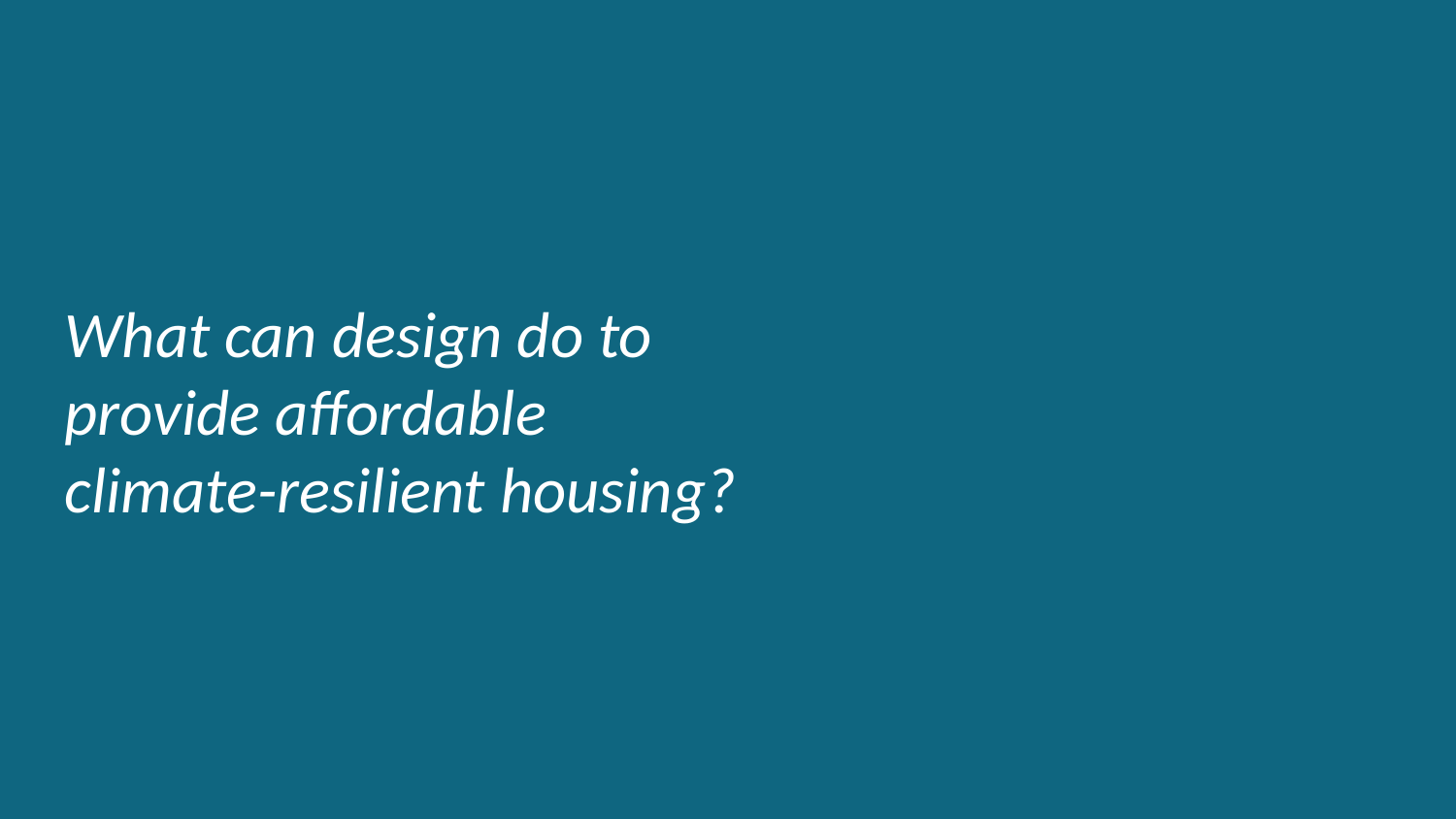

# What can design do to provide affordable climate-resilient housing?